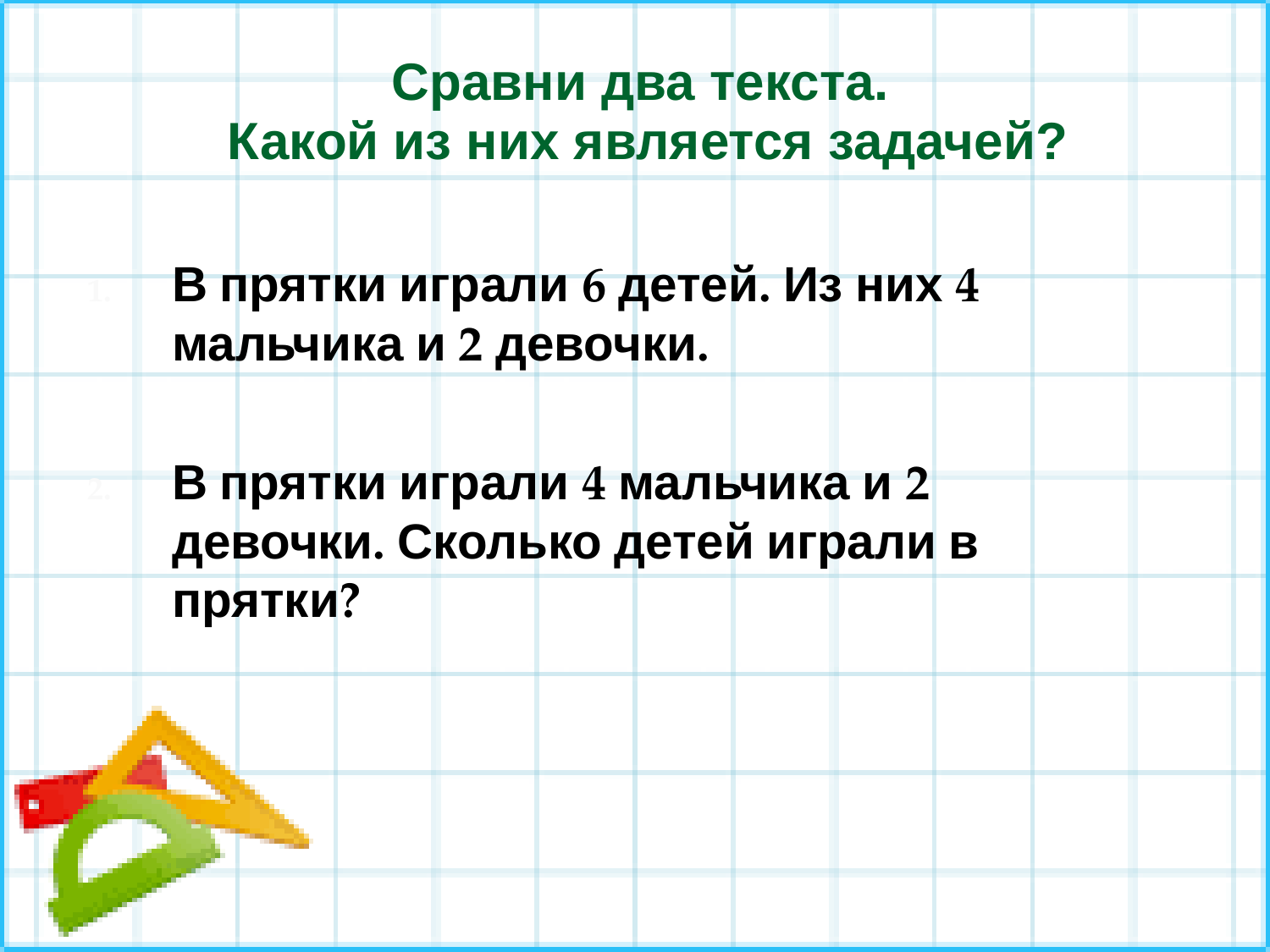

# Сравни два текста. Какой из них является задачей?
В прятки играли 6 детей. Из них 4 мальчика и 2 девочки.

В прятки играли 4 мальчика и 2 девочки. Сколько детей играли в прятки?